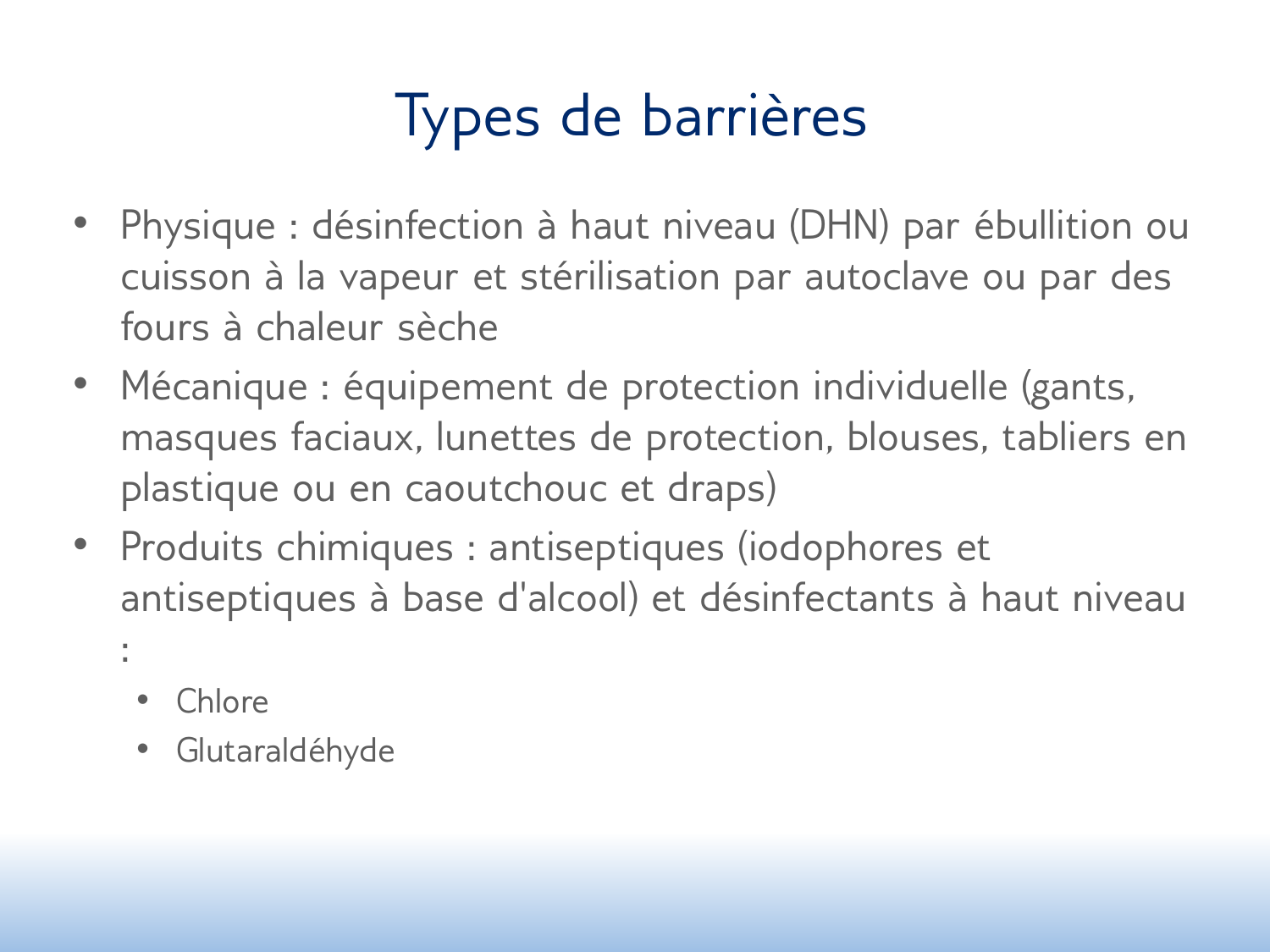

# Types de barrières
Physique : désinfection à haut niveau (DHN) par ébullition ou cuisson à la vapeur et stérilisation par autoclave ou par des fours à chaleur sèche
Mécanique : équipement de protection individuelle (gants, masques faciaux, lunettes de protection, blouses, tabliers en plastique ou en caoutchouc et draps)
Produits chimiques : antiseptiques (iodophores et antiseptiques à base d'alcool) et désinfectants à haut niveau :
Chlore
Glutaraldéhyde